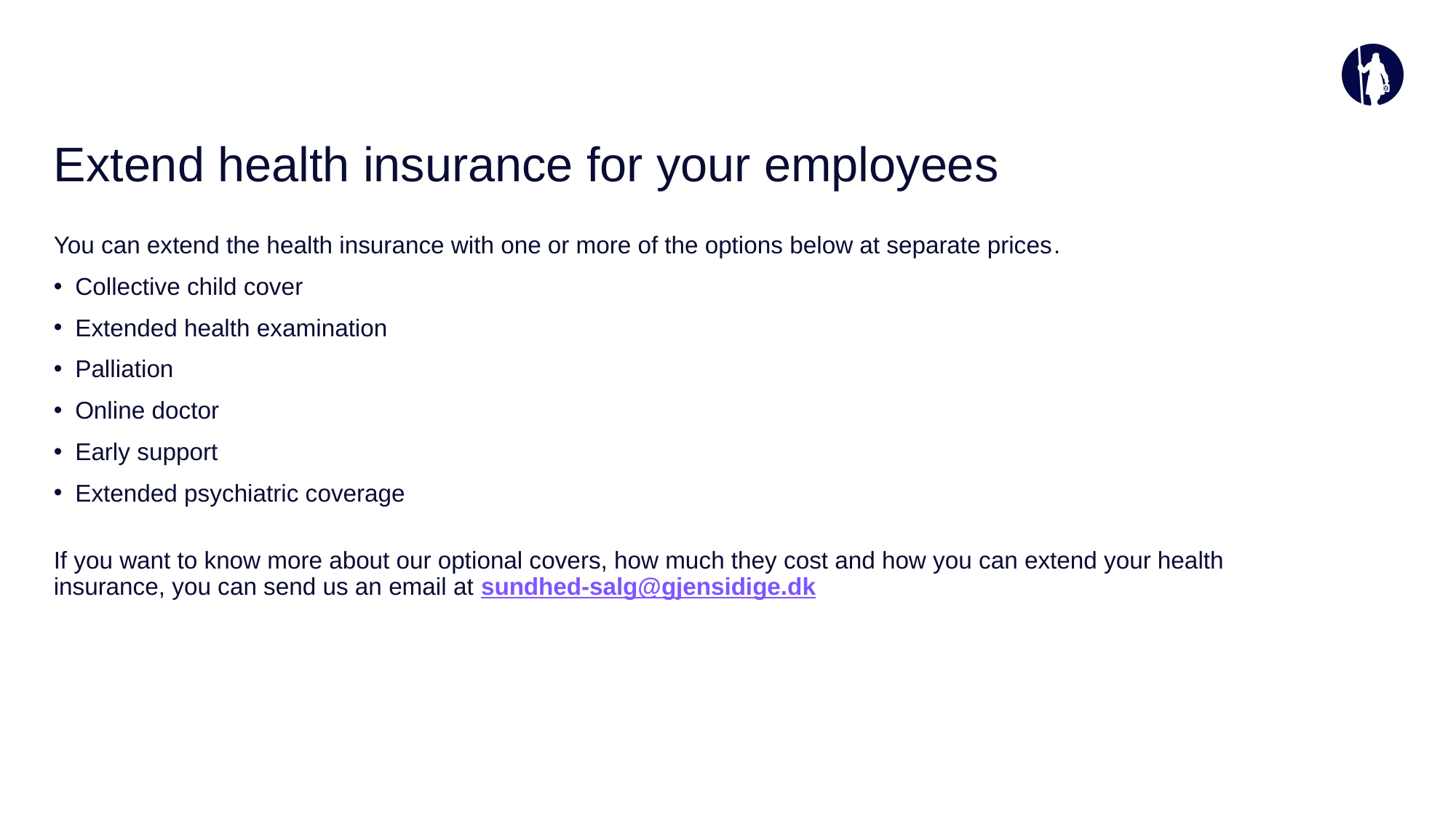

# Extend health insurance for your employees
You can extend the health insurance with one or more of the options below at separate prices.
Collective child cover
Extended health examination
Palliation
Online doctor
Early support
Extended psychiatric coverage
If you want to know more about our optional covers, how much they cost and how you can extend your health insurance, you can send us an email at sundhed-salg@gjensidige.dk